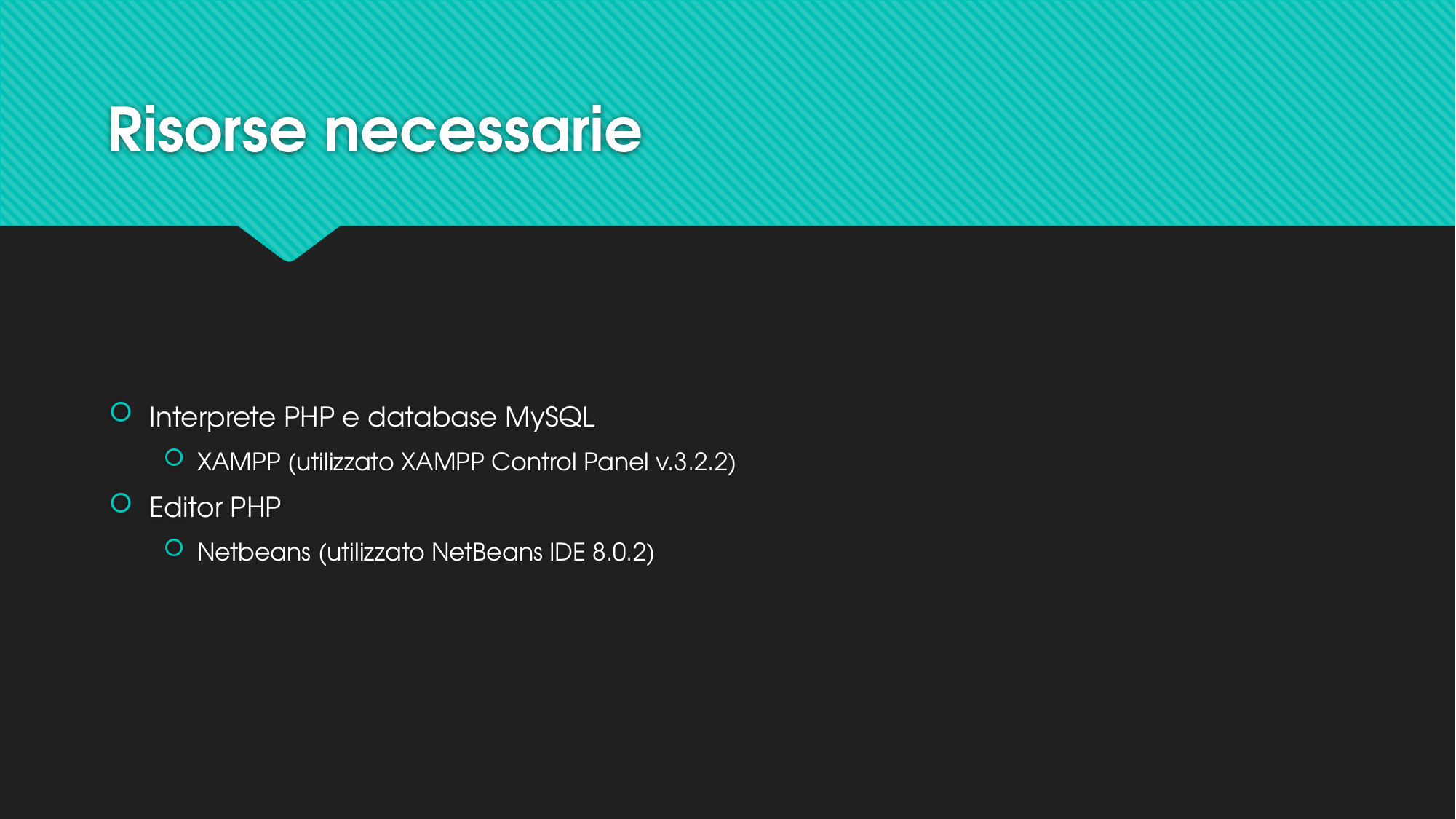

# Risorse necessarie
Interprete PHP e database MySQL
XAMPP (utilizzato XAMPP Control Panel v.3.2.2)
Editor PHP
Netbeans (utilizzato NetBeans IDE 8.0.2)